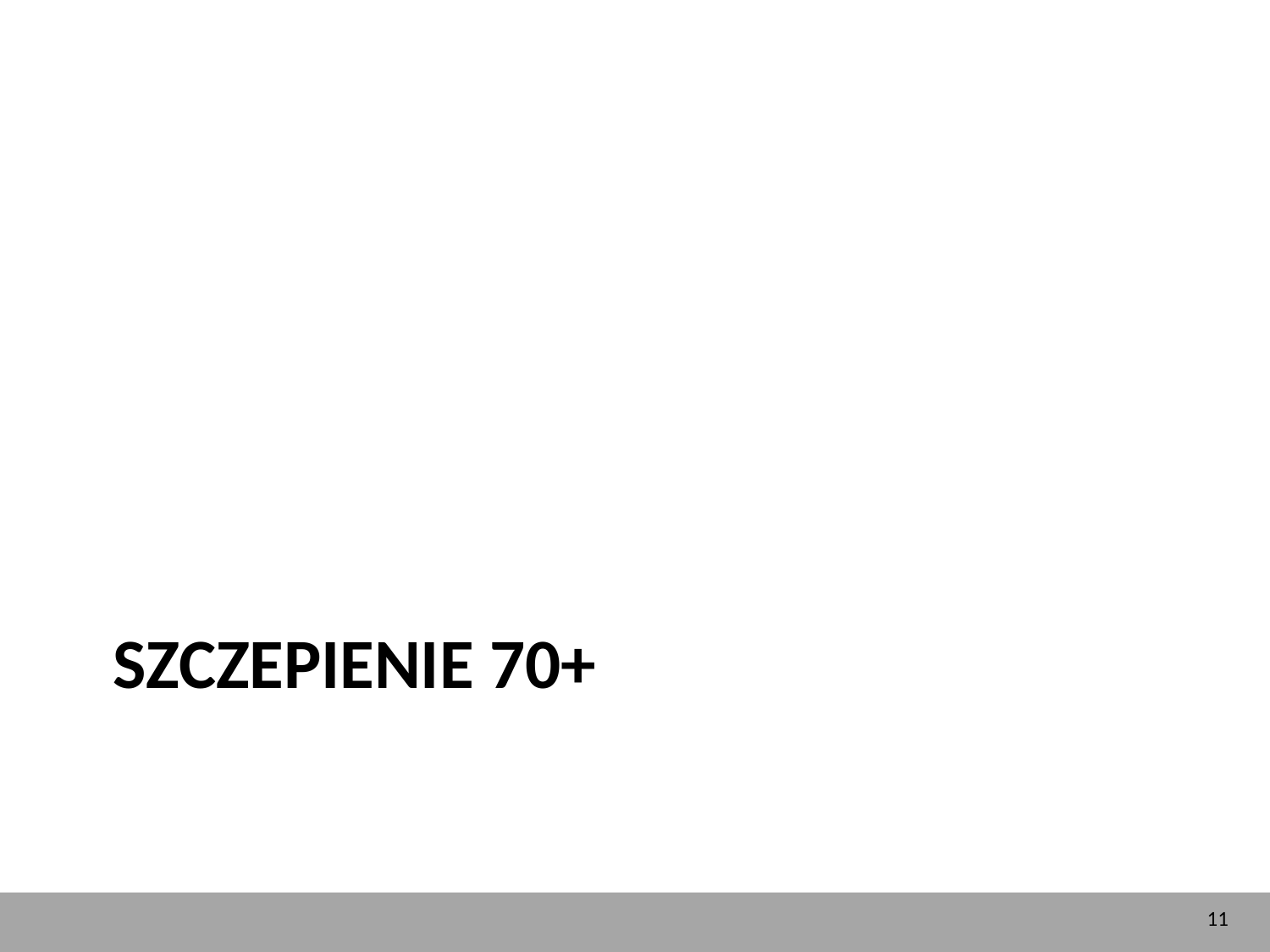

# Szczepienie 70+
19 marca 2021
11